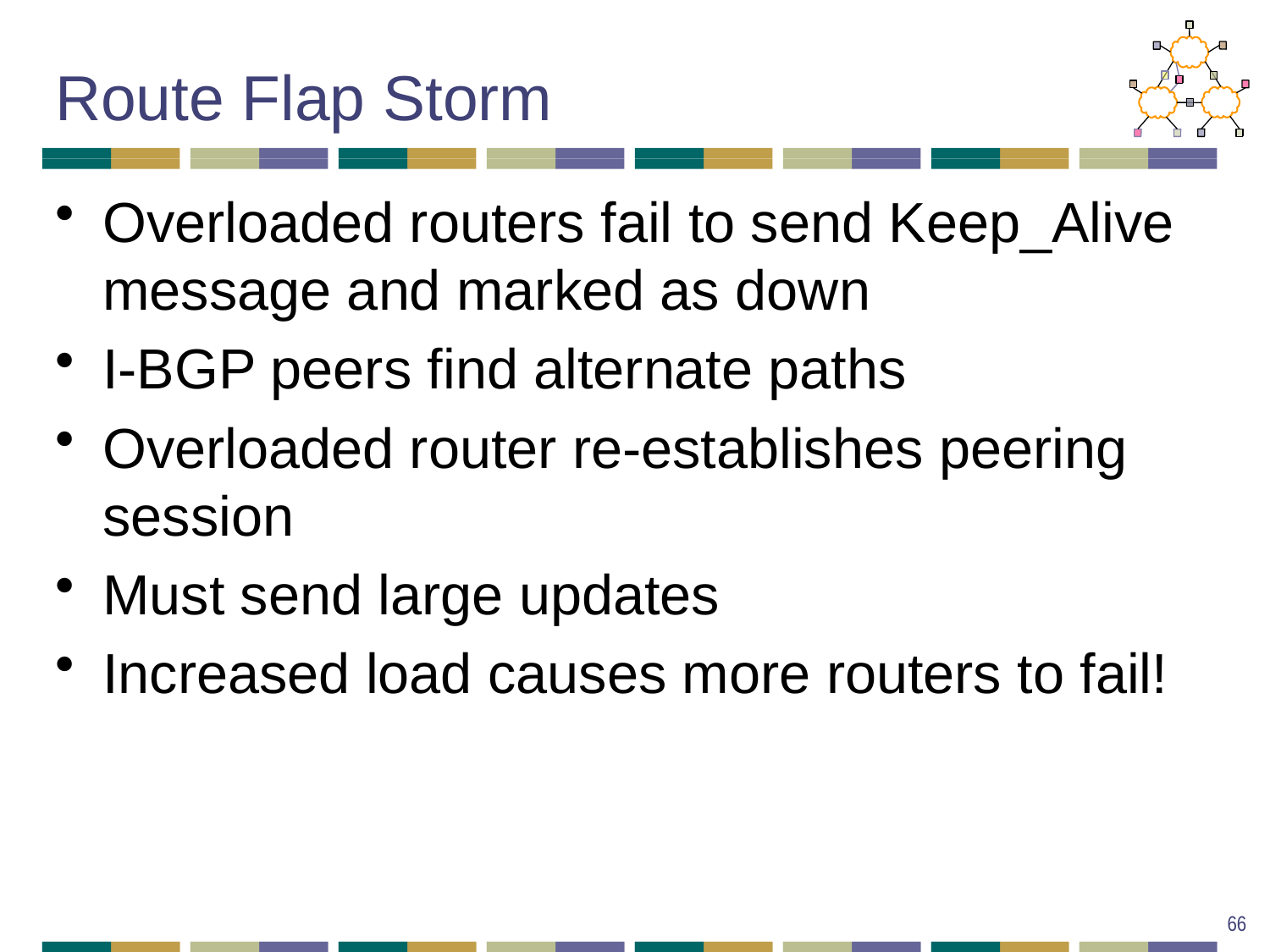

# Route Flap Storm
Overloaded routers fail to send Keep_Alive message and marked as down
I-BGP peers find alternate paths
Overloaded router re-establishes peering session
Must send large updates
Increased load causes more routers to fail!
66